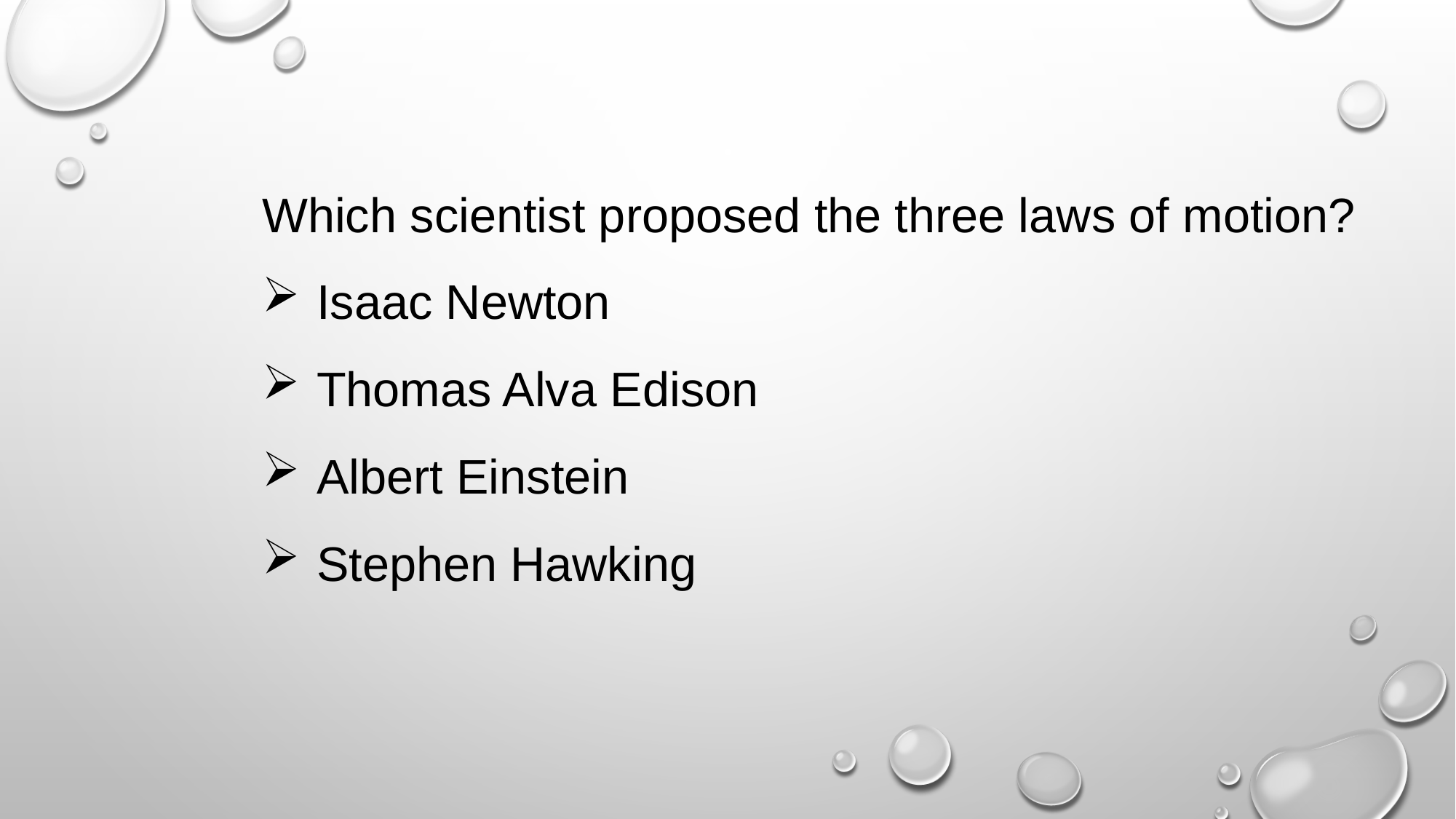

Which scientist proposed the three laws of motion?
Isaac Newton
Thomas Alva Edison
Albert Einstein
Stephen Hawking